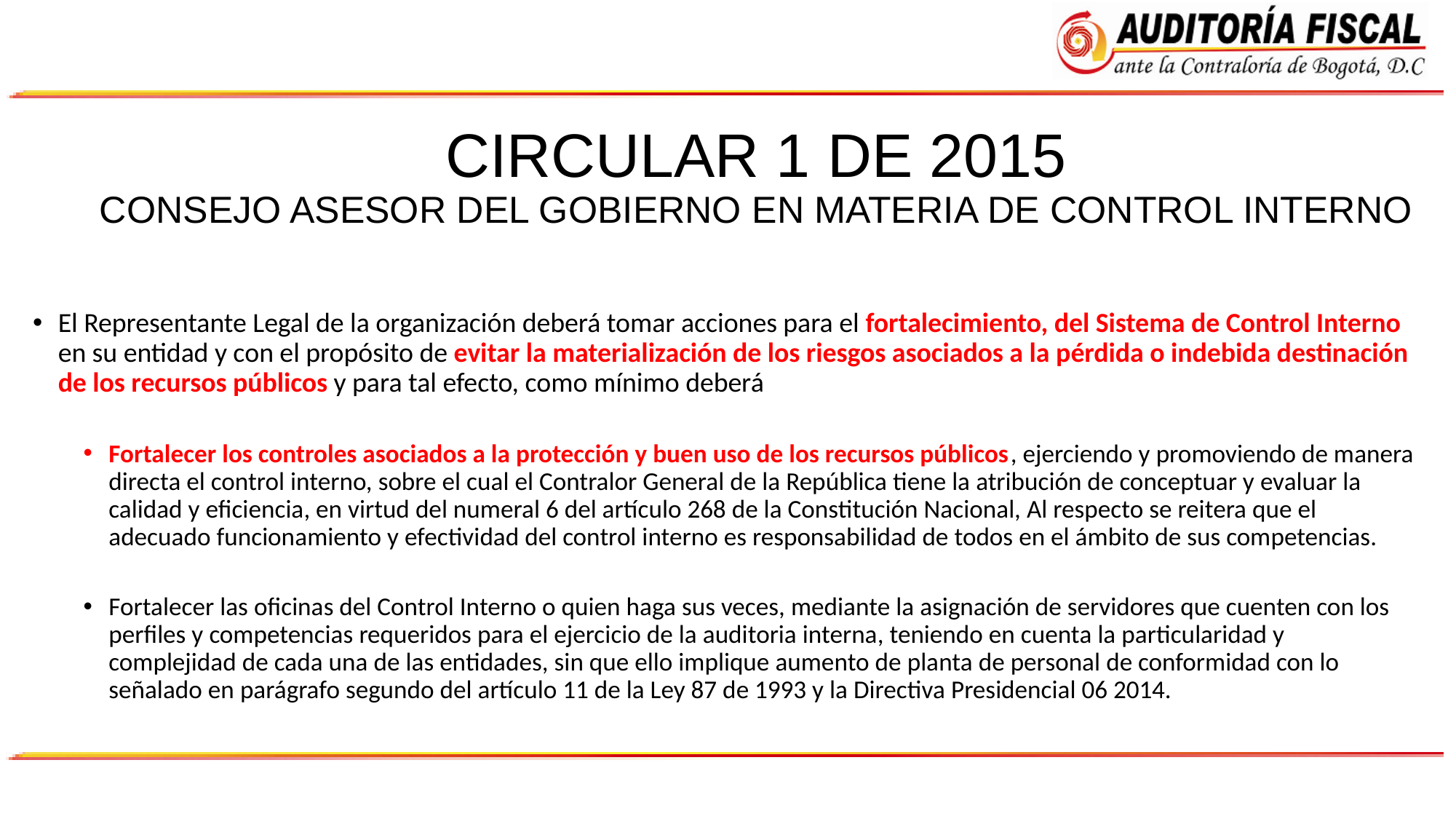

# CIRCULAR 1 DE 2015 CONSEJO ASESOR DEL GOBIERNO EN MATERIA DE CONTROL INTERNO
El Representante Legal de la organización deberá tomar acciones para el fortalecimiento, del Sistema de Control Interno en su entidad y con el propósito de evitar la materialización de los riesgos asociados a la pérdida o indebida destinación de los recursos públicos y para tal efecto, como mínimo deberá

Fortalecer los controles asociados a la protección y buen uso de los recursos públicos, ejerciendo y promoviendo de manera directa el control interno, sobre el cual el Contralor General de la República tiene la atribución de conceptuar y evaluar la calidad y eficiencia, en virtud del numeral 6 del artículo 268 de la Constitución Nacional, Al respecto se reitera que el adecuado funcionamiento y efectividad del control interno es responsabilidad de todos en el ámbito de sus competencias.

Fortalecer las oficinas del Control Interno o quien haga sus veces, mediante la asignación de servidores que cuenten con los perfiles y competencias requeridos para el ejercicio de la auditoria interna, teniendo en cuenta la particularidad y complejidad de cada una de las entidades, sin que ello implique aumento de planta de personal de conformidad con lo señalado en parágrafo segundo del artículo 11 de la Ley 87 de 1993 y la Directiva Presidencial 06 2014.